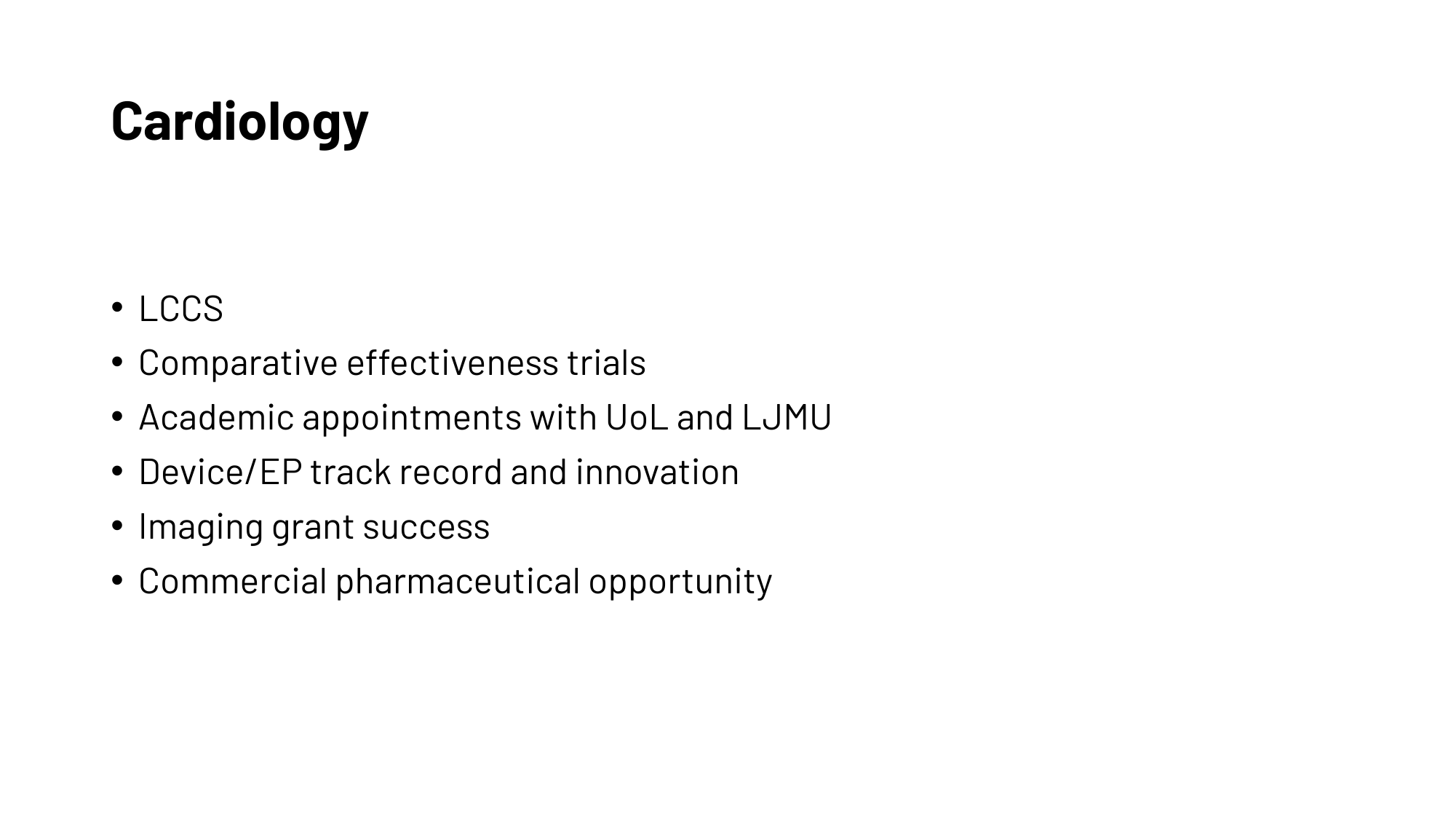

# Cardiology

LCCS
Comparative effectiveness trials
Academic appointments with UoL and LJMU
Device/EP track record and innovation
Imaging grant success
Commercial pharmaceutical opportunity